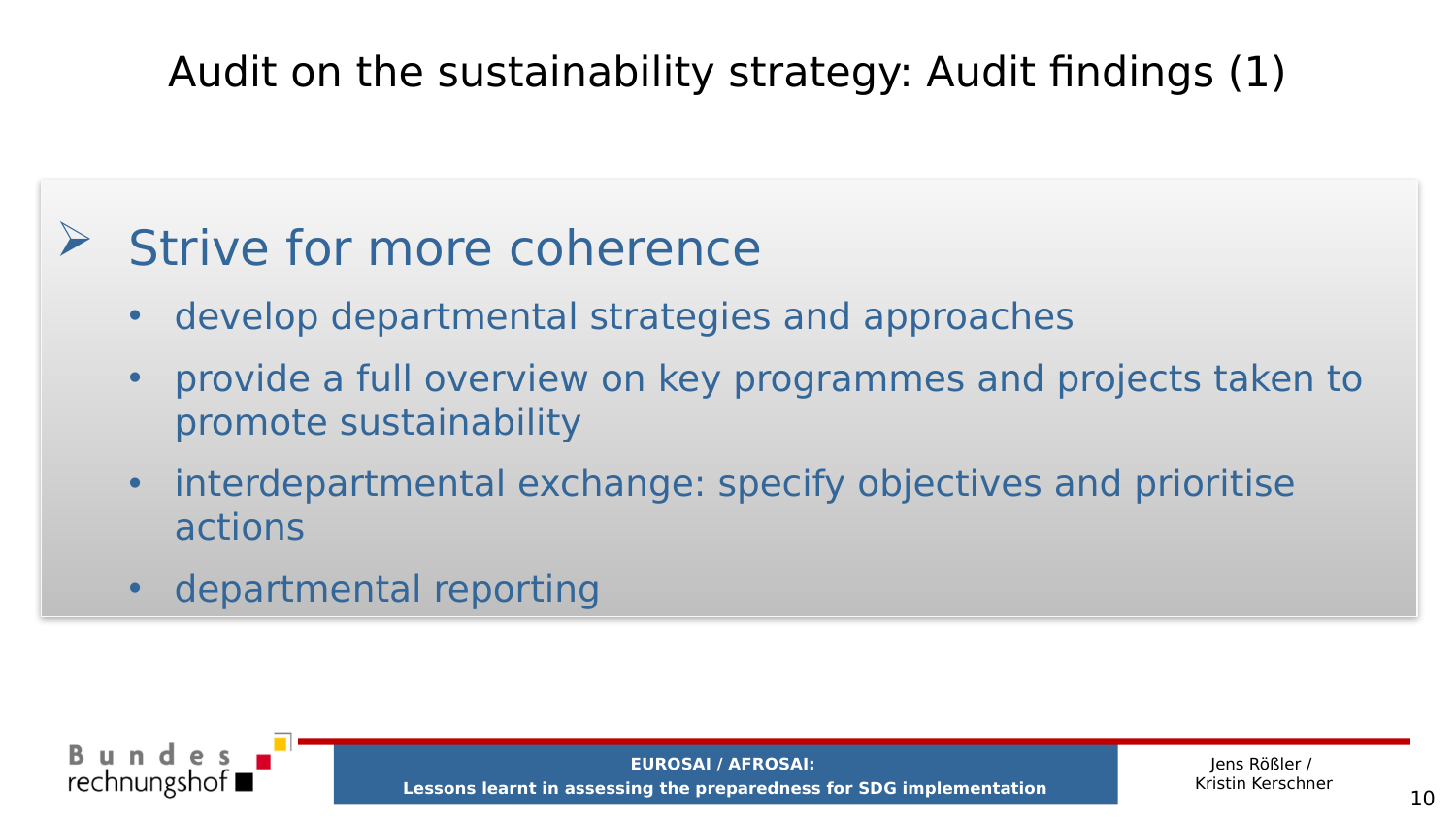

# Audit on the sustainability strategy: Audit findings (1)
Strive for more coherence
develop departmental strategies and approaches
provide a full overview on key programmes and projects taken to promote sustainability
interdepartmental exchange: specify objectives and prioritise actions
departmental reporting
Jens Rößler /
Kristin Kerschner